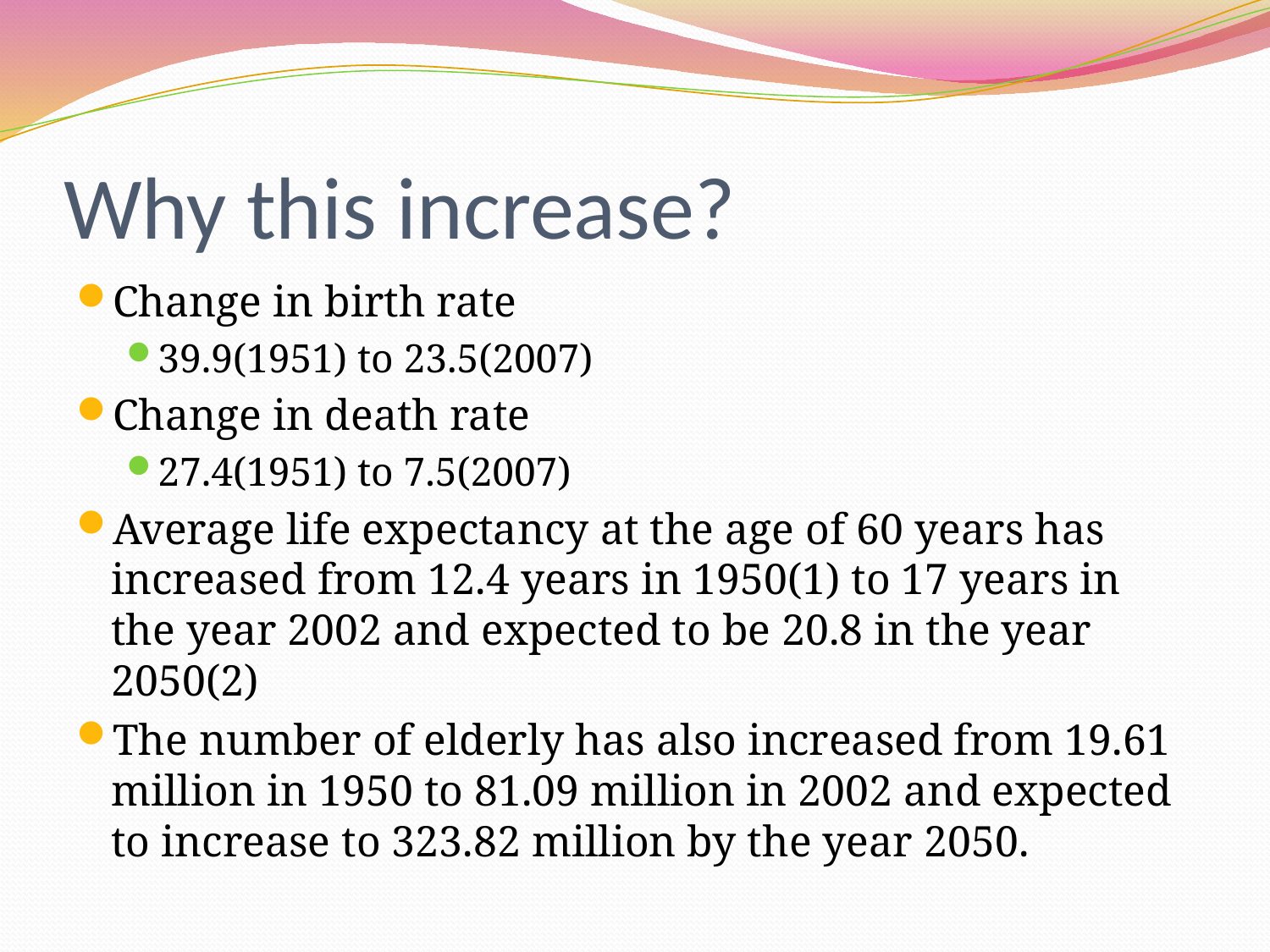

# Why this increase?
Change in birth rate
39.9(1951) to 23.5(2007)
Change in death rate
27.4(1951) to 7.5(2007)
Average life expectancy at the age of 60 years has increased from 12.4 years in 1950(1) to 17 years in the year 2002 and expected to be 20.8 in the year 2050(2)
The number of elderly has also increased from 19.61 million in 1950 to 81.09 million in 2002 and expected to increase to 323.82 million by the year 2050.